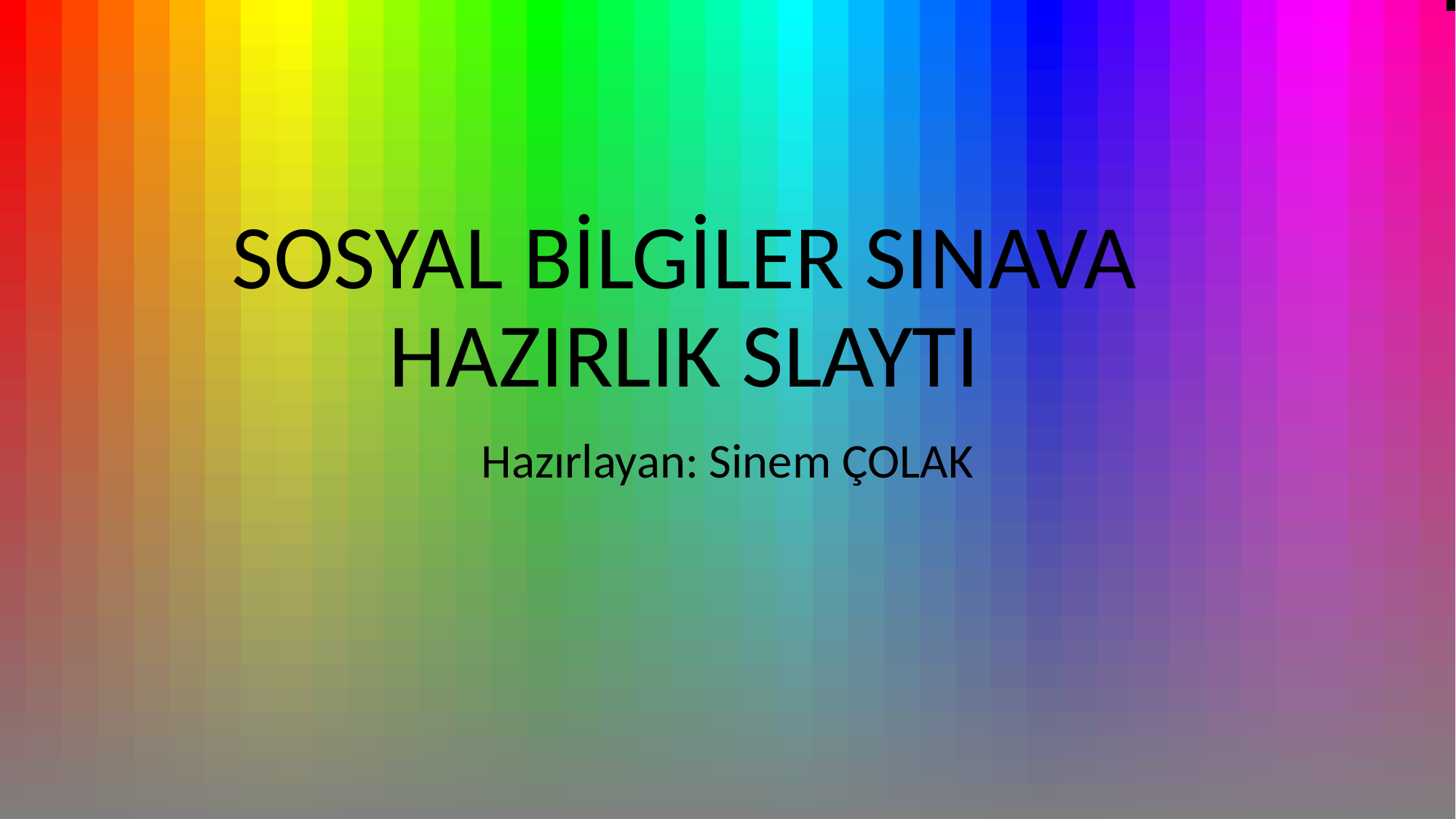

# SOSYAL BİLGİLER SINAVA HAZIRLIK SLAYTI
Hazırlayan: Sinem ÇOLAK